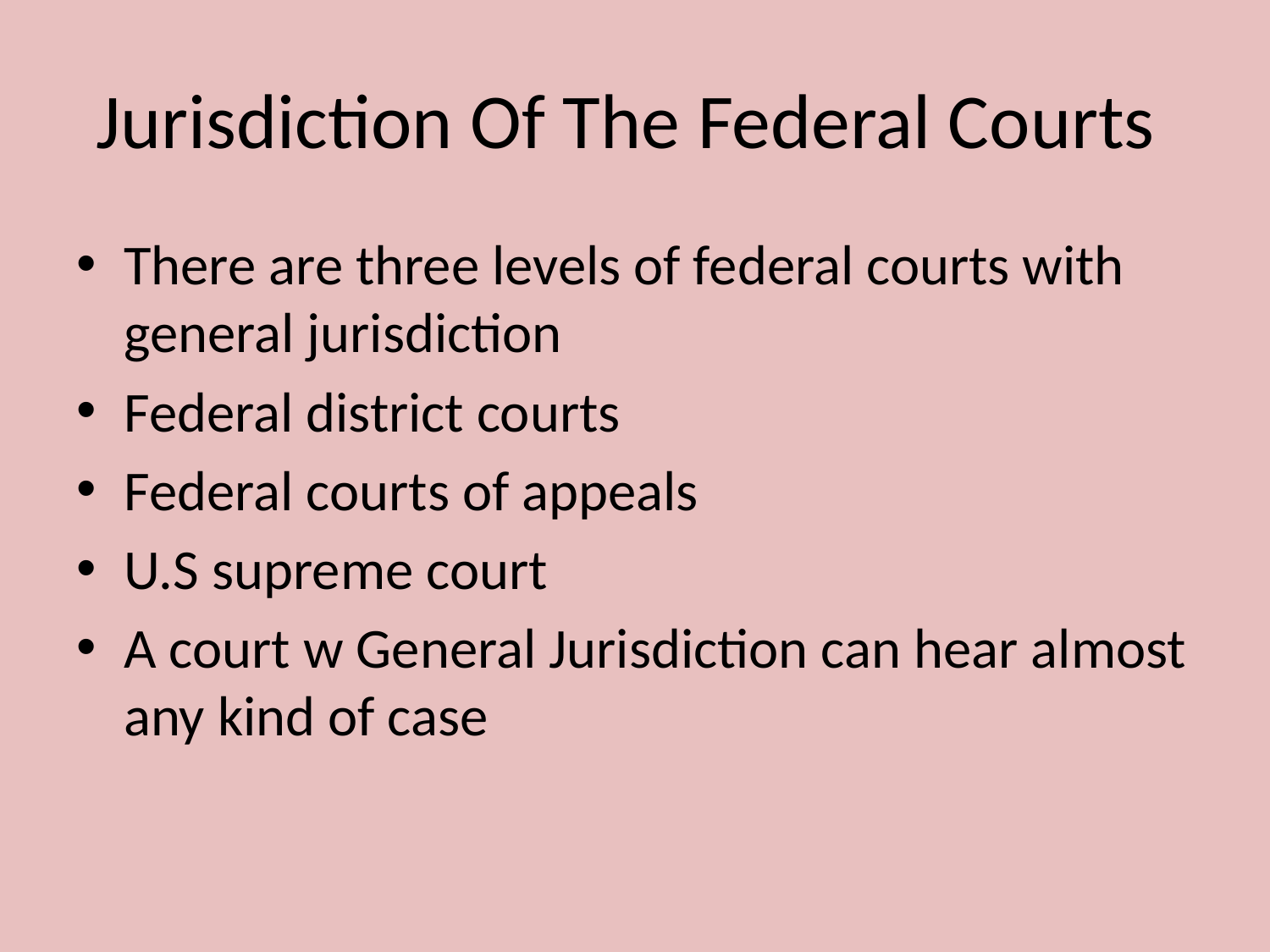

# Jurisdiction Of The Federal Courts
There are three levels of federal courts with general jurisdiction
Federal district courts
Federal courts of appeals
U.S supreme court
A court w General Jurisdiction can hear almost any kind of case